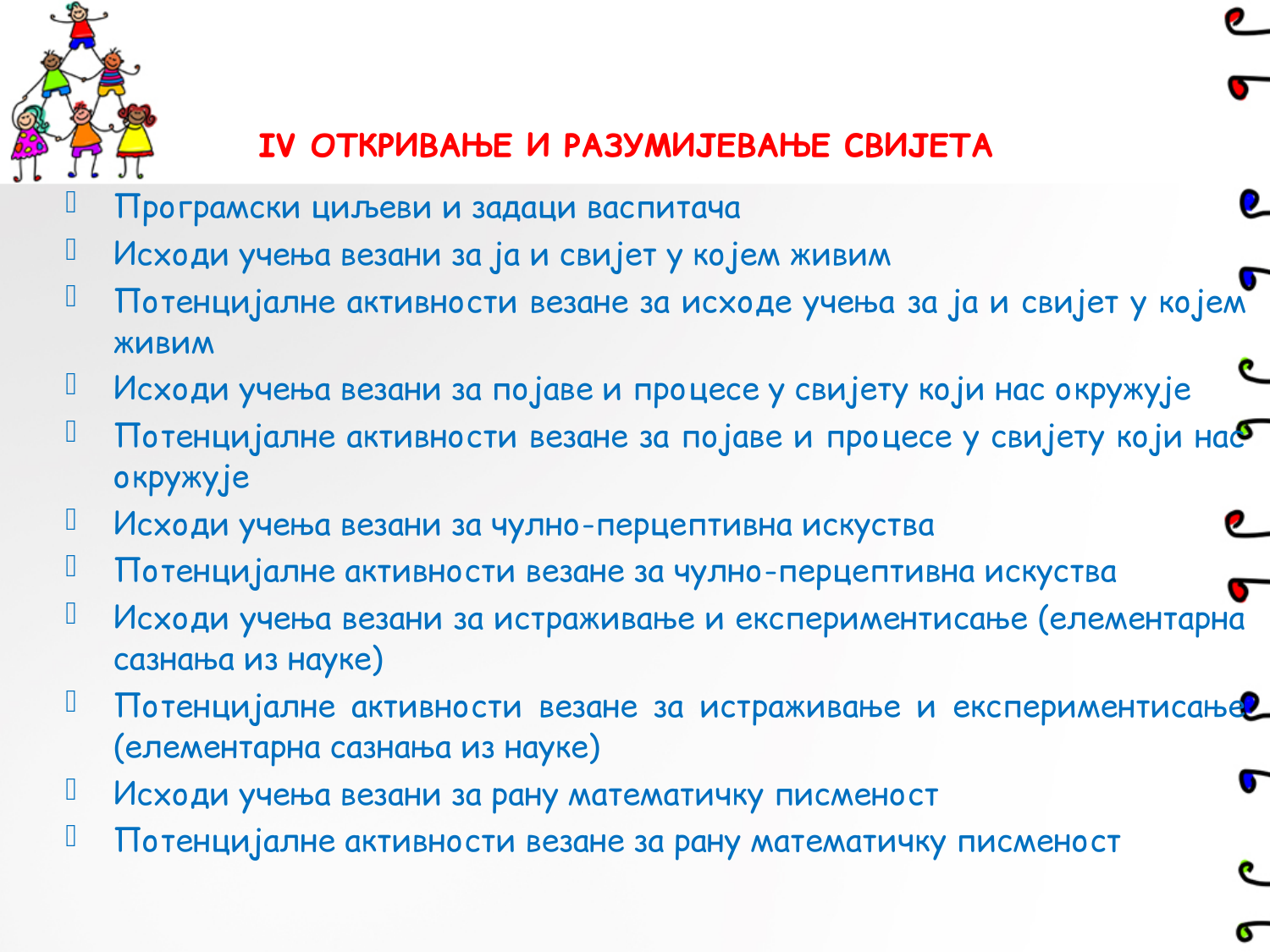

IV ОТКРИВАЊЕ И РАЗУМИЈЕВАЊЕ СВИЈЕТА
Програмски циљеви и задаци васпитача
Исходи учења везани за ја и свијет у којем живим
Потенцијалне активности везане за исходе учења за ја и свијет у којем живим
Исходи учења везани за појаве и процесе у свијету који нас окружује
Потенцијалне активности везане за појаве и процесе у свијету који нас окружује
Исходи учења везани за чулно-перцептивна искуства
Потенцијалне активности везане за чулно-перцептивна искуства
Исходи учења везани за истраживање и експериментисање (елементарна сазнања из науке)
Потенцијалне активности везане за истраживање и експериментисање (елементарна сазнања из науке)
Исходи учења везани за рану математичку писменост
Потенцијалне активности везане за рану математичку писменост